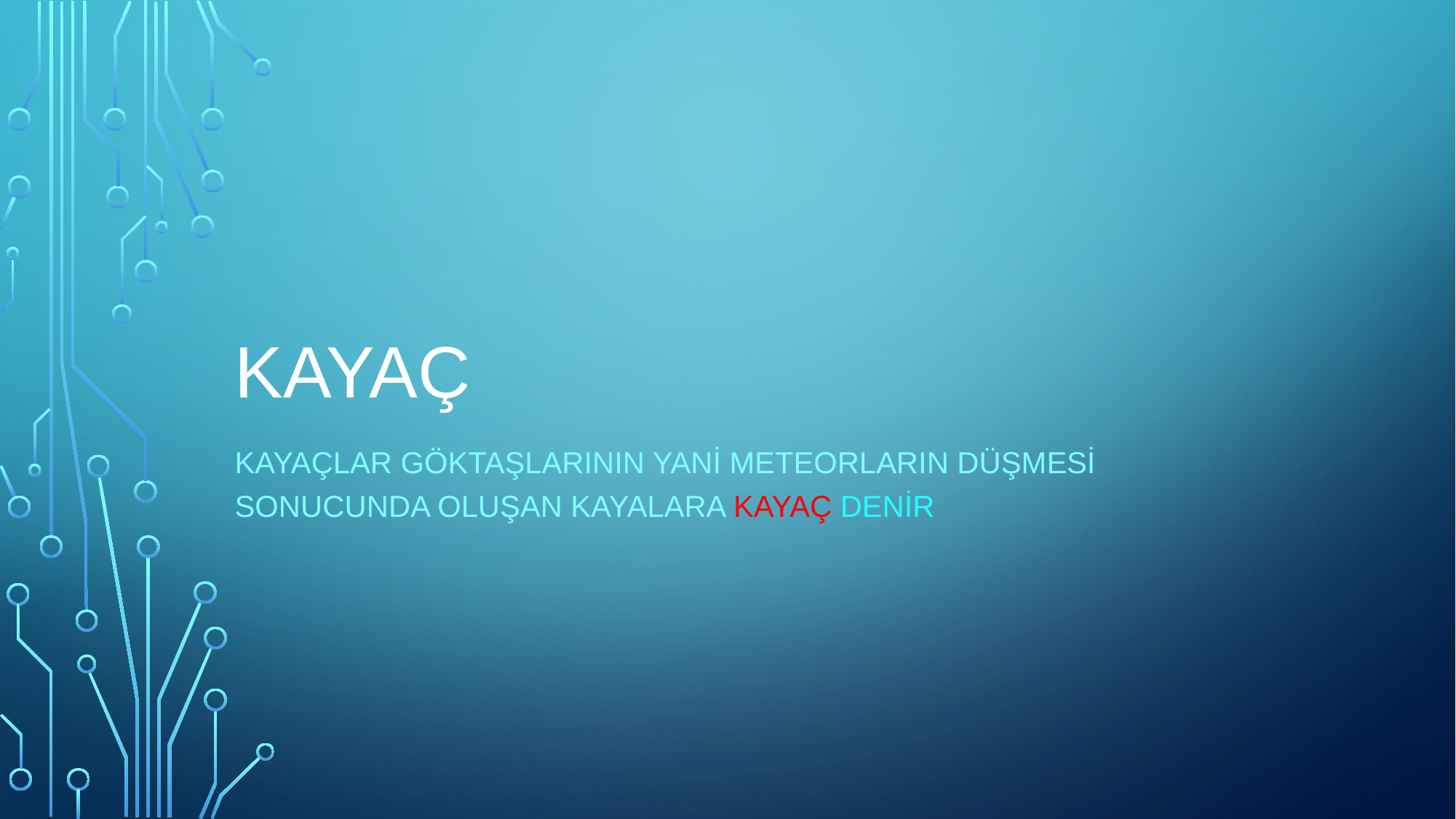

# KAYAÇ
KAYAÇLAR GÖKTAŞLARININ YANİ METEORLARIN DÜŞMESİ SONUCUNDA OLUŞAN KAYALARA KAYAÇ DENİR